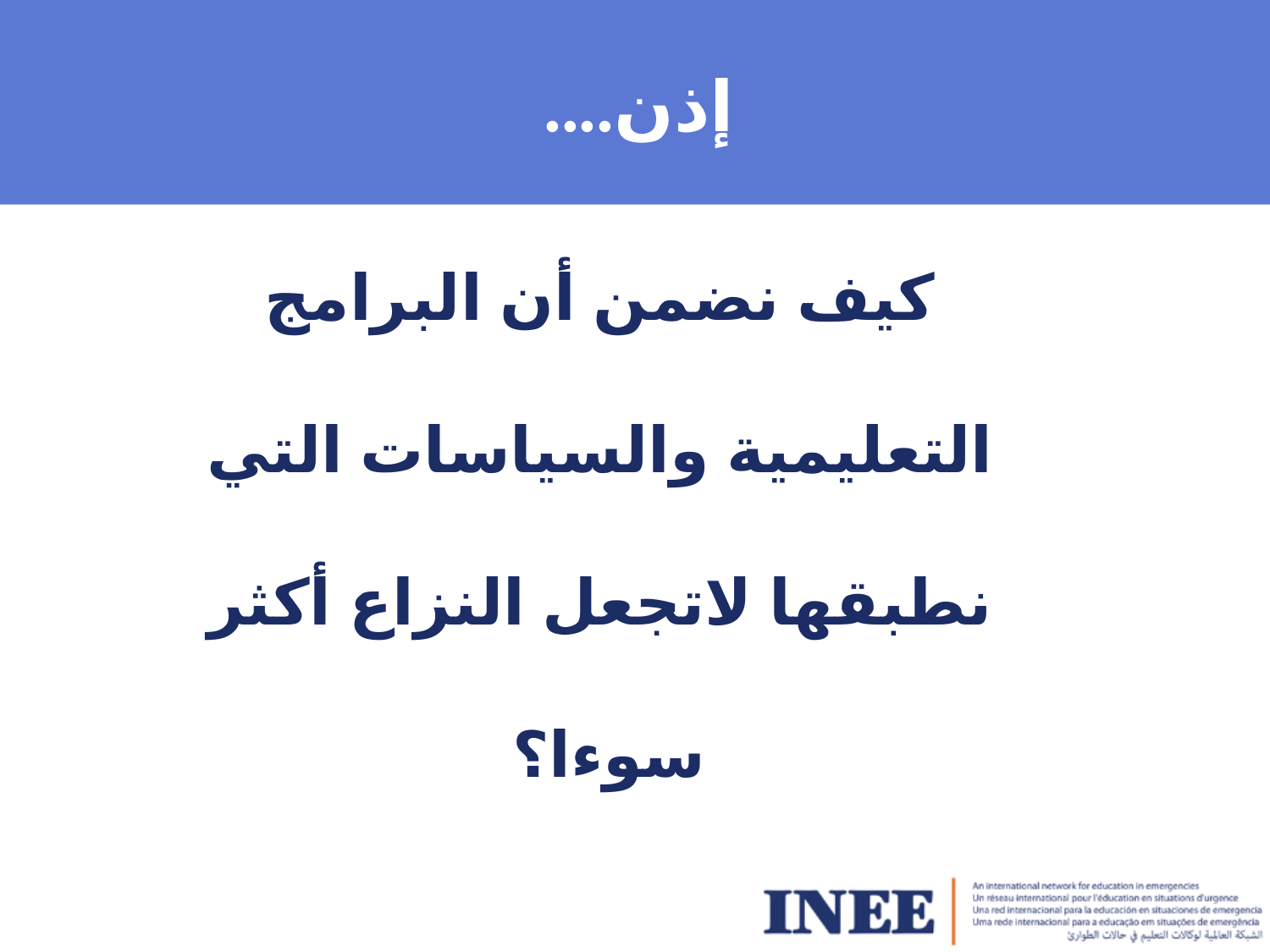

إذن....
كيف نضمن أن البرامج التعليمية والسياسات التي نطبقها لاتجعل النزاع أكثر سوءا؟